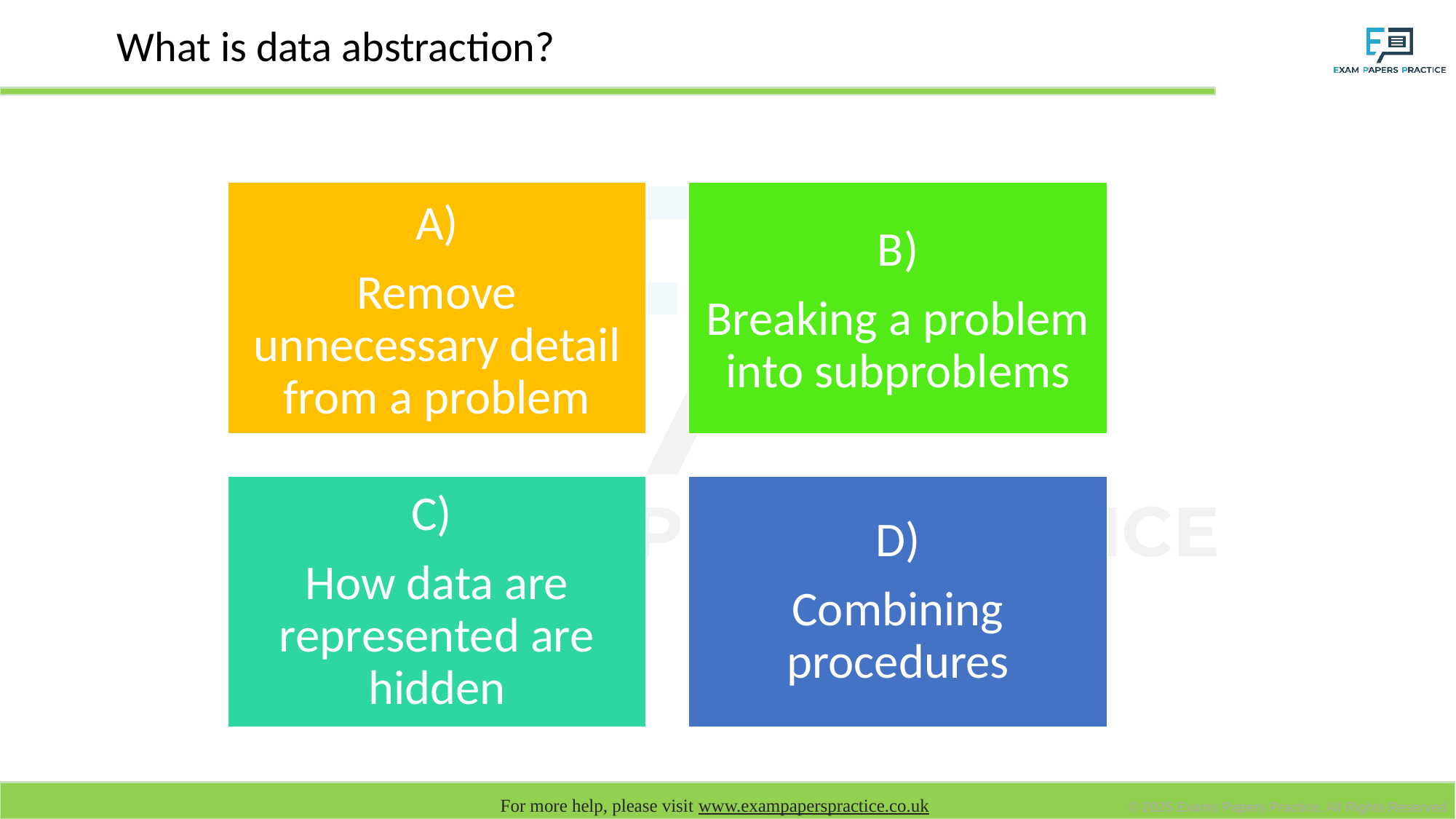

# What is data abstraction?

A)
Remove unnecessary detail from a problem

B)
Breaking a problem into subproblems

C)
How data are represented are hidden
D)
Combining procedures